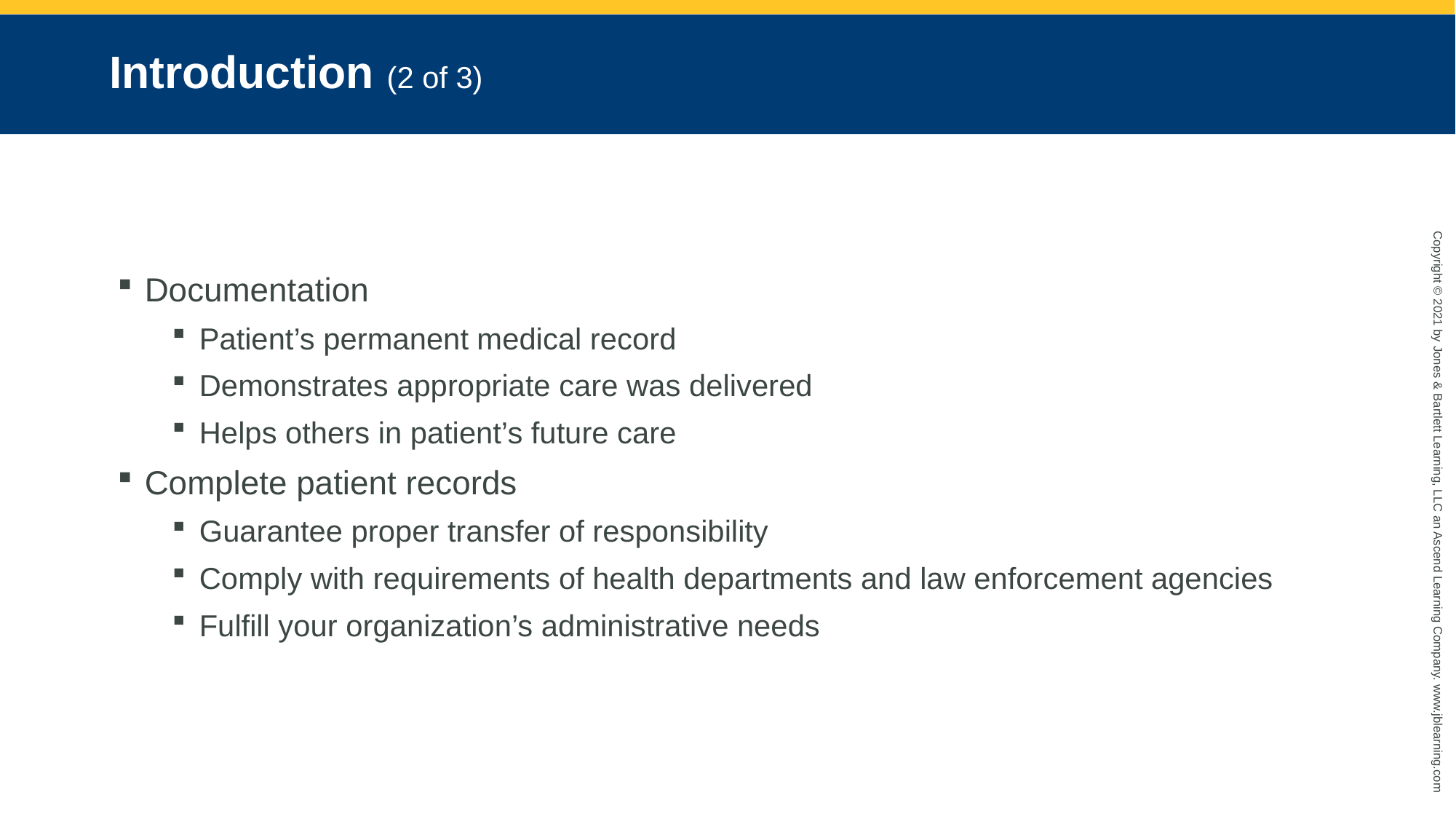

# Introduction (2 of 3)
Documentation
Patient’s permanent medical record
Demonstrates appropriate care was delivered
Helps others in patient’s future care
Complete patient records
Guarantee proper transfer of responsibility
Comply with requirements of health departments and law enforcement agencies
Fulfill your organization’s administrative needs